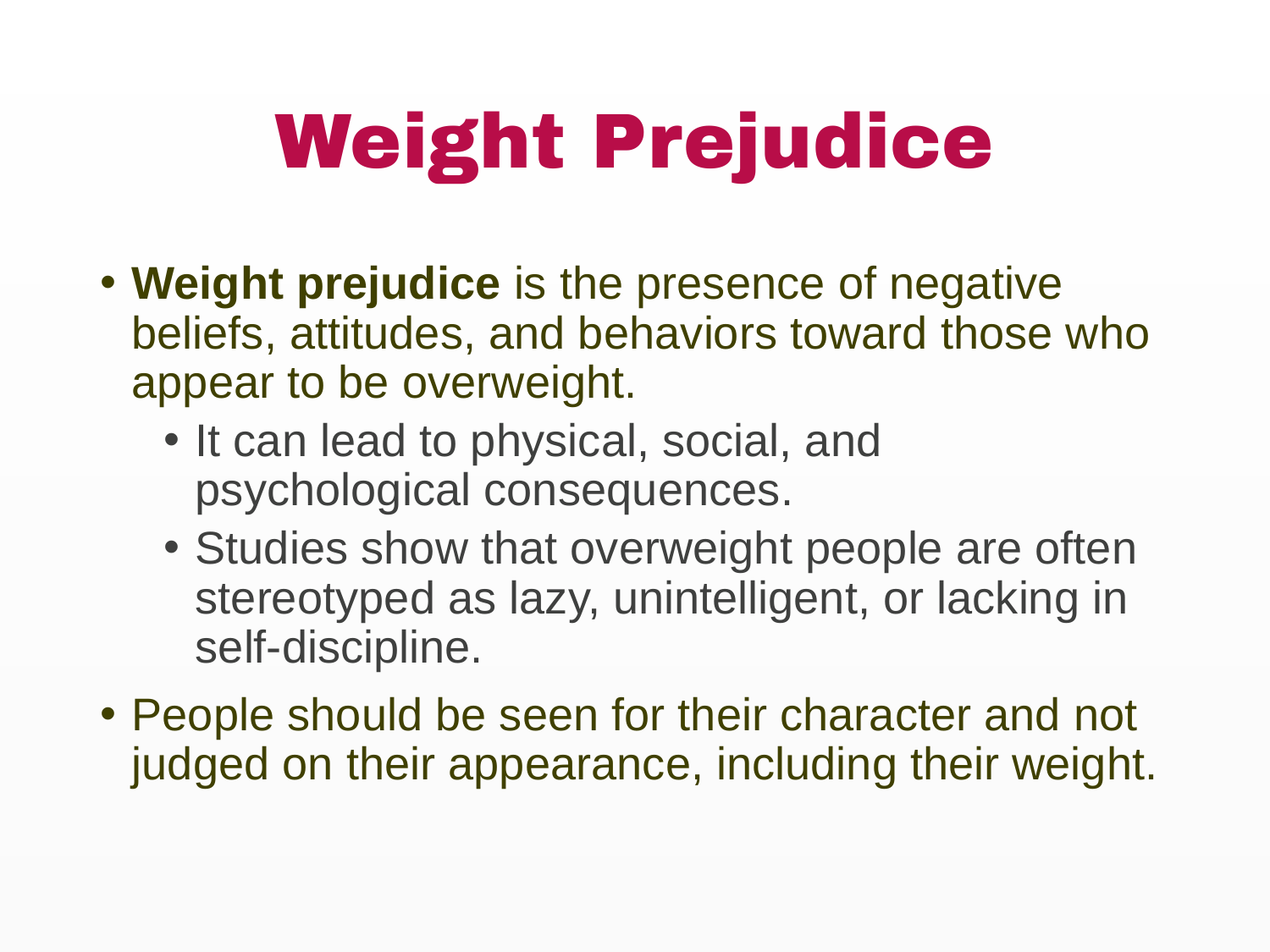

# Weight Prejudice
Weight prejudice is the presence of negative beliefs, attitudes, and behaviors toward those who appear to be overweight.
It can lead to physical, social, and psychological consequences.
Studies show that overweight people are often stereotyped as lazy, unintelligent, or lacking in self-discipline.
People should be seen for their character and not judged on their appearance, including their weight.